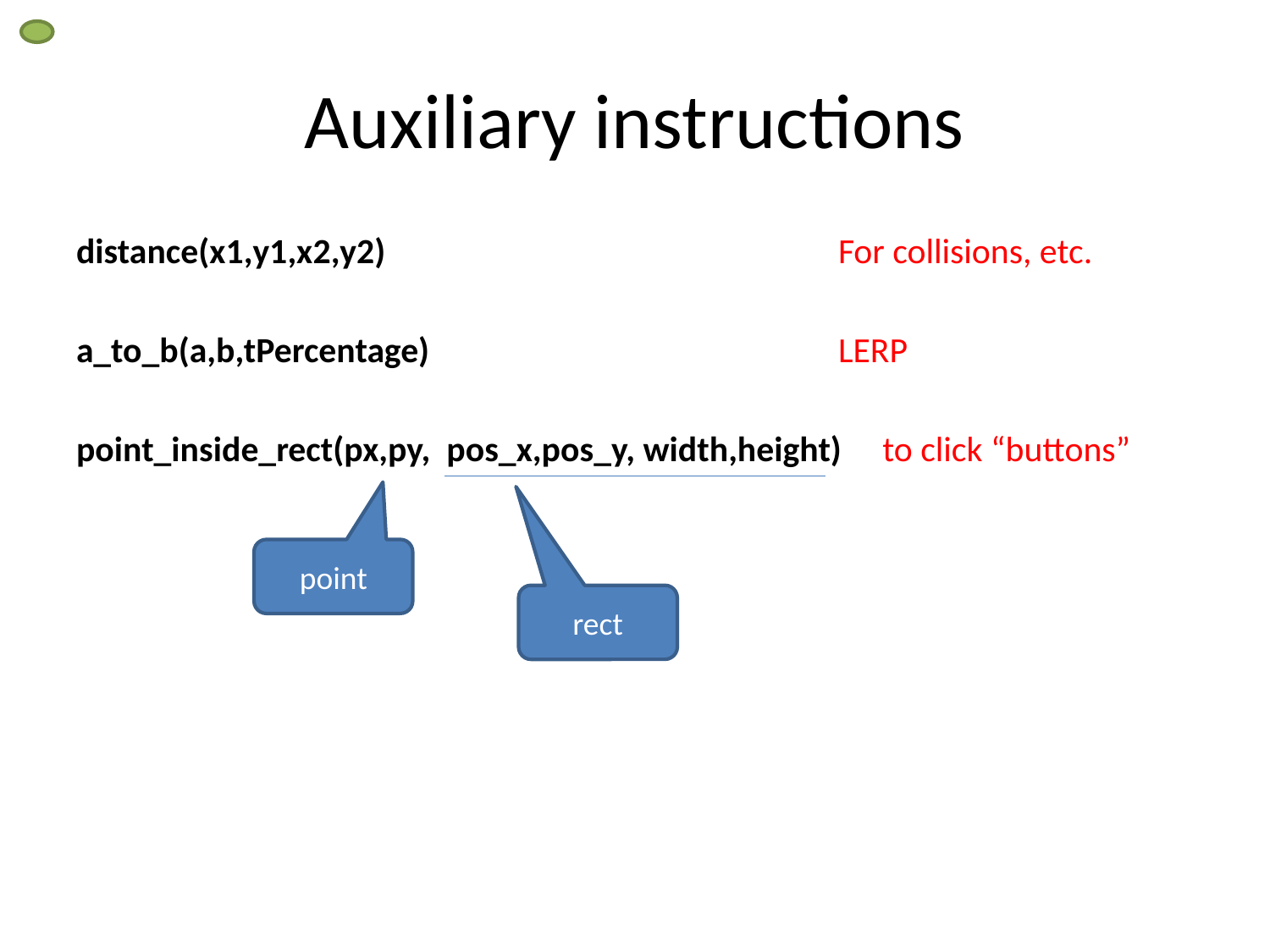

# Auxiliary instructions
distance(x1,y1,x2,y2)		   	 	For collisions, etc.

a_to_b(a,b,tPercentage)				LERP

point_inside_rect(px,py,  pos_x,pos_y, width,height)     to click “buttons”
point
rect